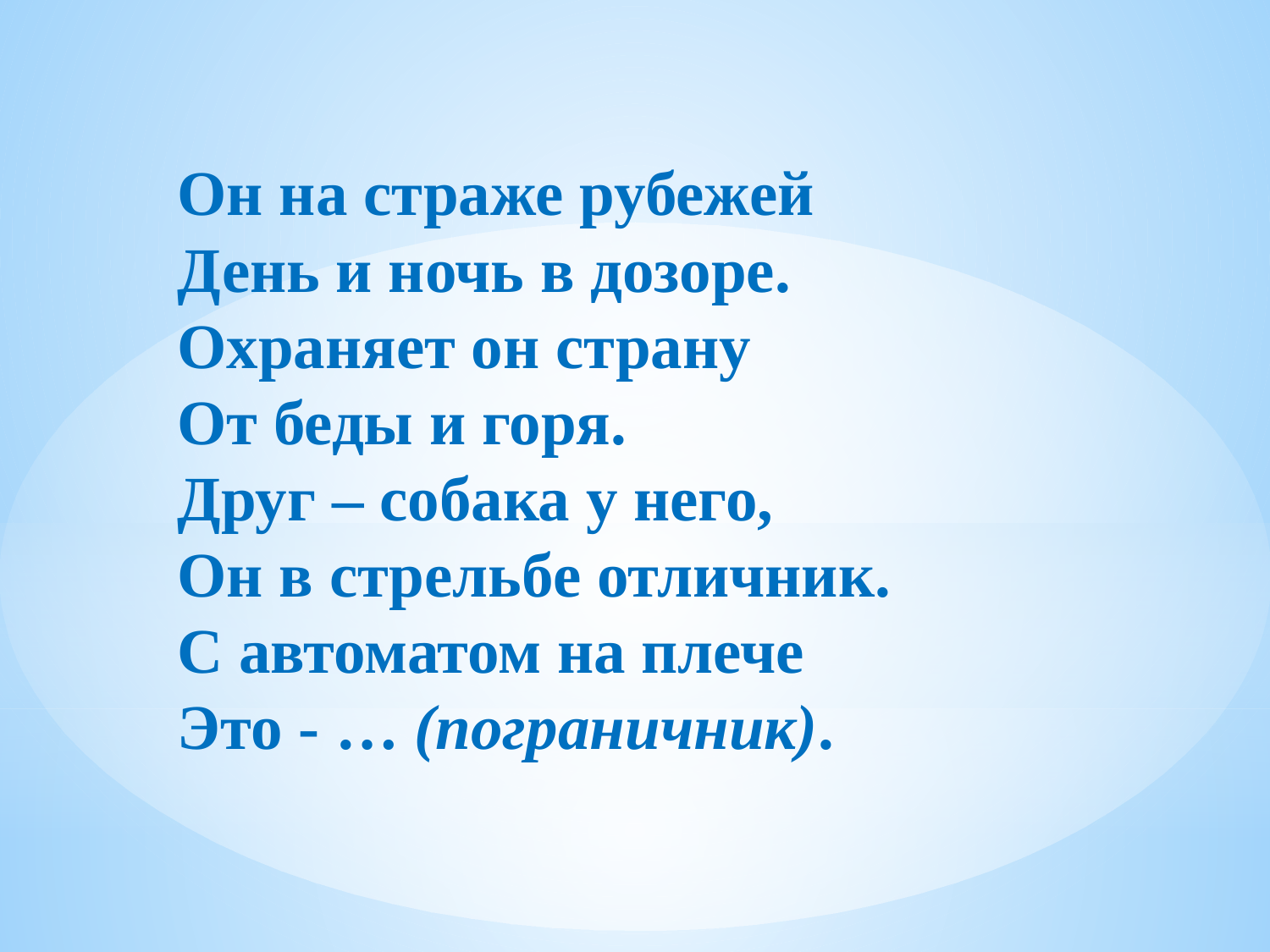

Он на страже рубежей
День и ночь в дозоре.
Охраняет он страну
От беды и горя.
Друг – собака у него,
Он в стрельбе отличник.
С автоматом на плече
Это - … (пограничник).